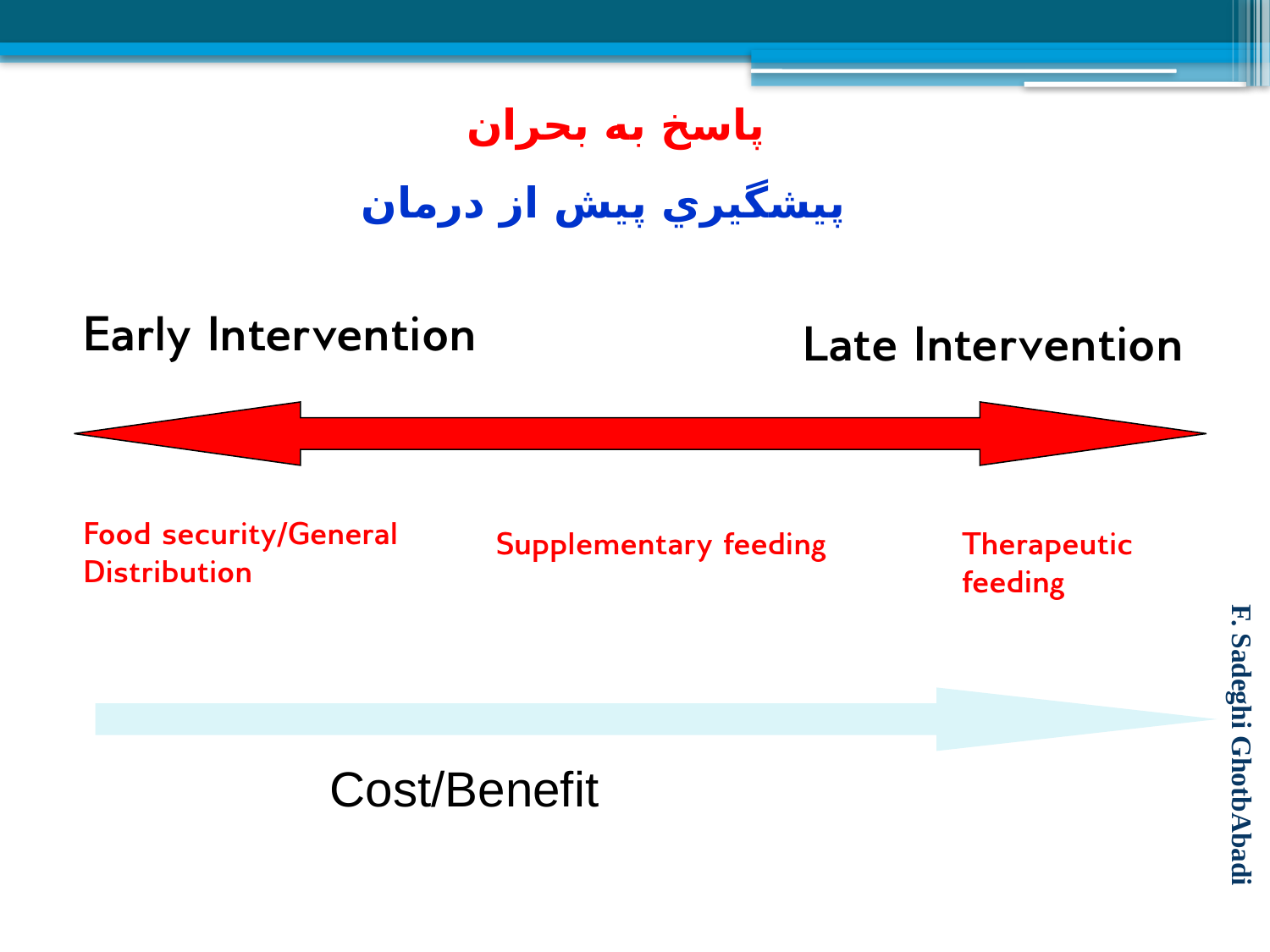

پاسخ به بحران
پيشگيري پيش از درمان
Early Intervention
Late Intervention

Food security/General Distribution

Supplementary feeding
Therapeutic feeding

Cost/Benefit